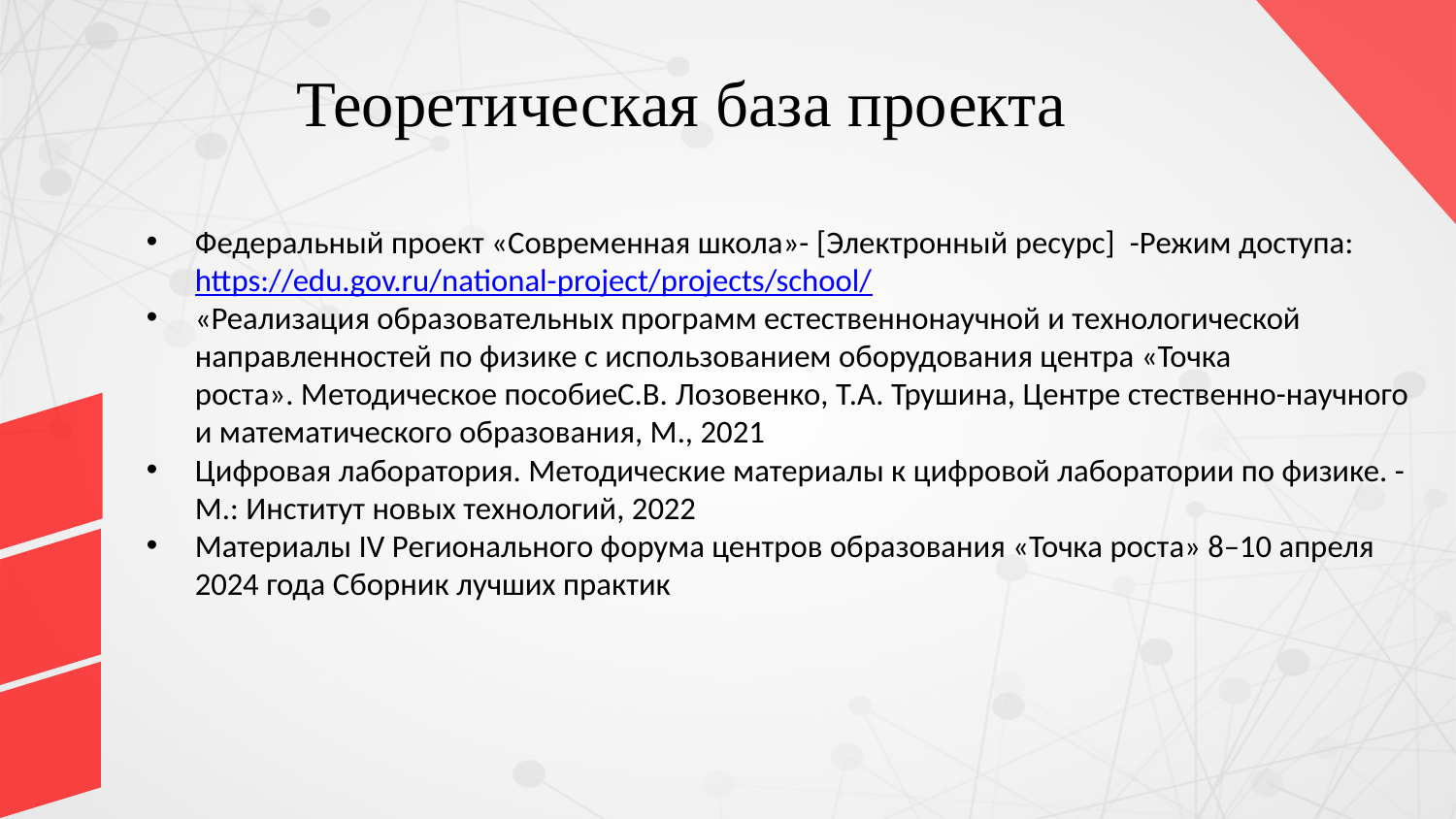

# Теоретическая база проекта
Федеральный проект «Современная школа»- [Электронный ресурс]  -Режим доступа: https://edu.gov.ru/national-project/projects/school/
«Реализация образовательных программ естественнонаучной и технологической направленностей по физике с использованием оборудования центра «Точка роста». Методическое пособиеС.В. Лозовенко, Т.А. Трушина, Центре стественно-научного и математического образования, М., 2021
Цифровая лаборатория. Методические материалы к цифровой лаборатории по физике. - М.: Институт новых технологий, 2022
Материалы IV Регионального форума центров образования «Точка роста» 8–10 апреля 2024 года Сборник лучших практик